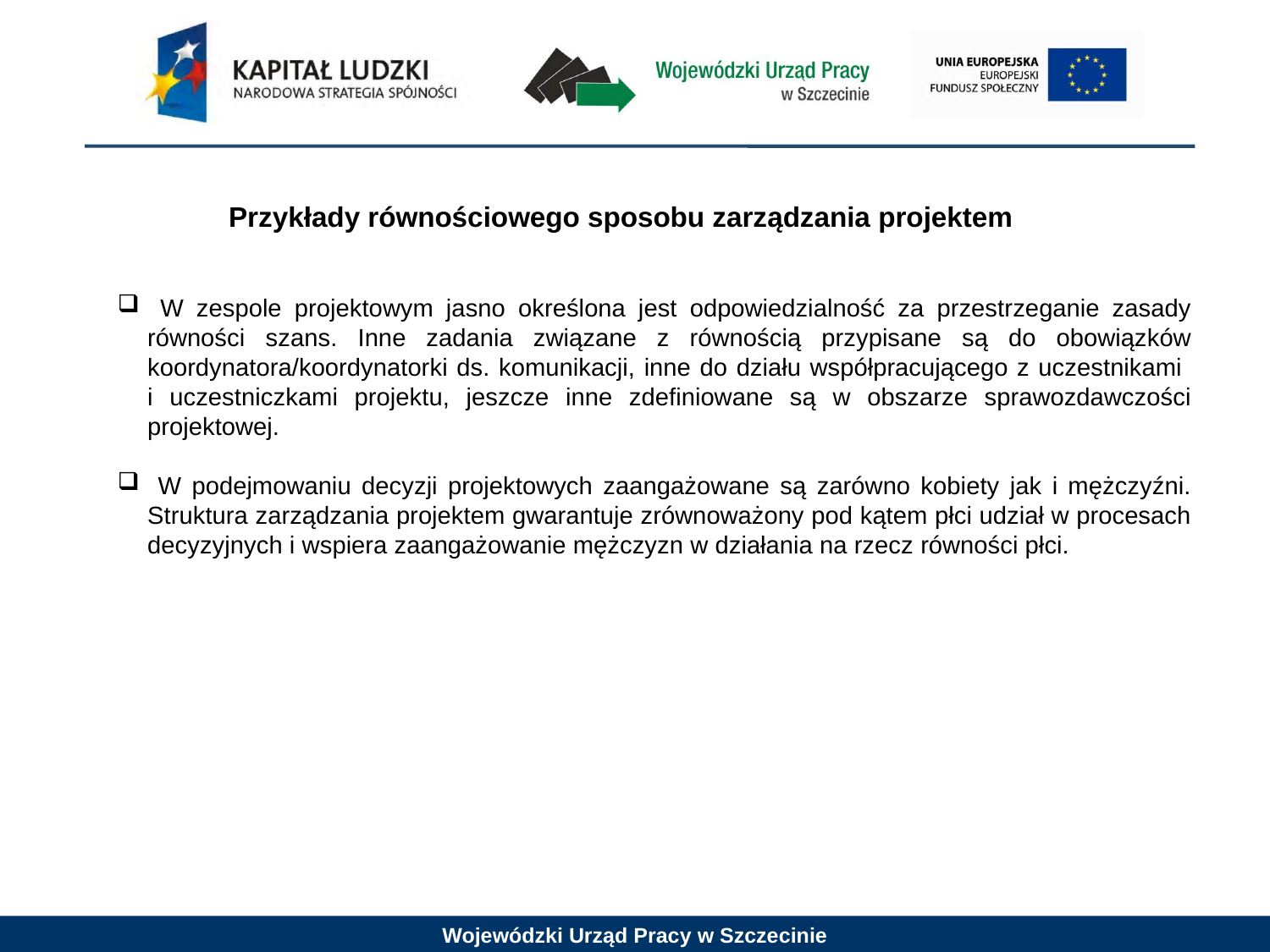

Przykłady równościowego sposobu zarządzania projektem
 W zespole projektowym jasno określona jest odpowiedzialność za przestrzeganie zasady równości szans. Inne zadania związane z równością przypisane są do obowiązków koordynatora/koordynatorki ds. komunikacji, inne do działu współpracującego z uczestnikami
i uczestniczkami projektu, jeszcze inne zdefiniowane są w obszarze sprawozdawczości projektowej.

 W podejmowaniu decyzji projektowych zaangażowane są zarówno kobiety jak i mężczyźni. Struktura zarządzania projektem gwarantuje zrównoważony pod kątem płci udział w procesach decyzyjnych i wspiera zaangażowanie mężczyzn w działania na rzecz równości płci.